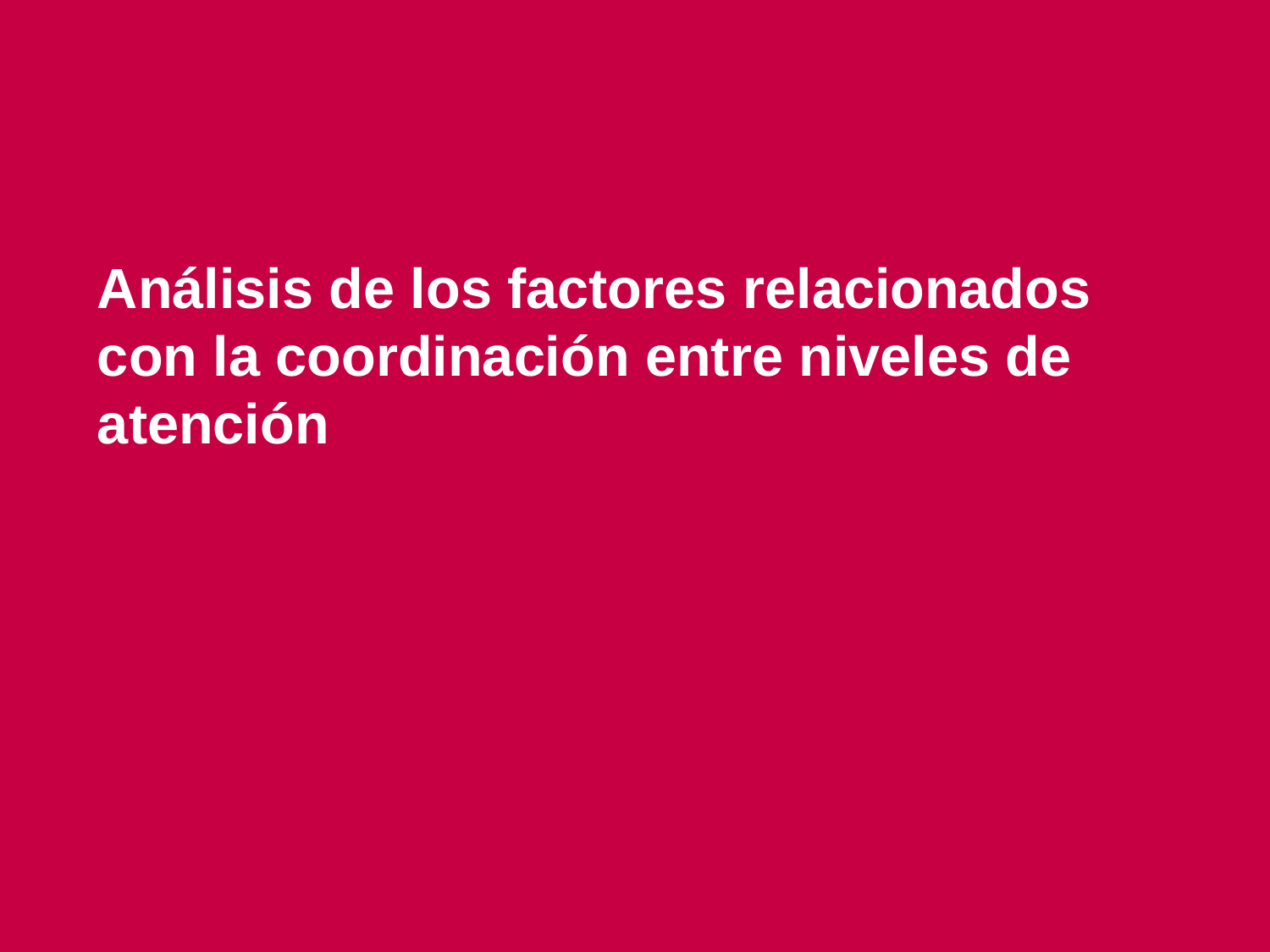

Análisis de los factores relacionados con la coordinación entre niveles de atención